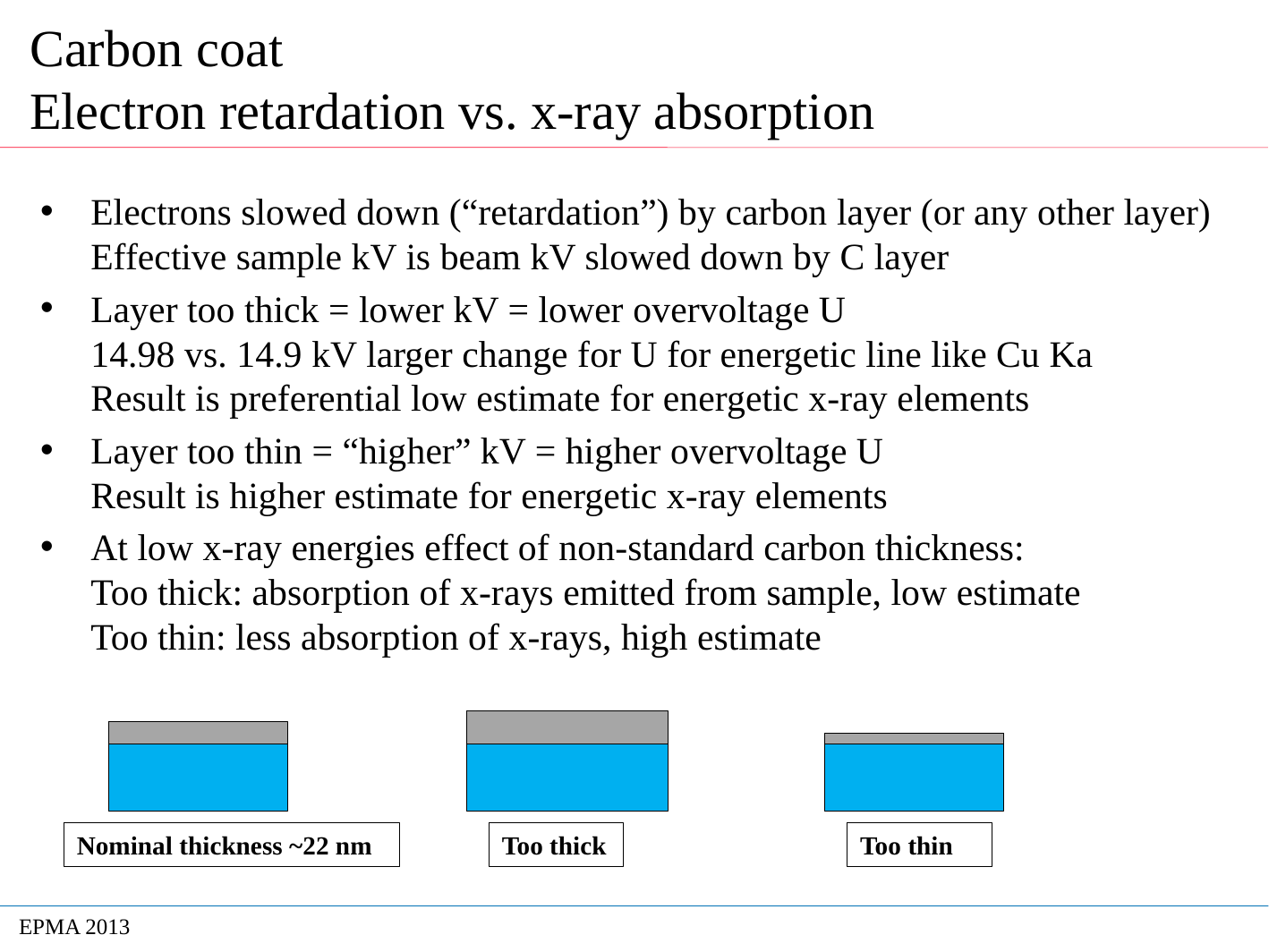

# Carbon coat Electron retardation vs. x-ray absorption
Electrons slowed down (“retardation”) by carbon layer (or any other layer)
Effective sample kV is beam kV slowed down by C layer
Layer too thick = lower kV = lower overvoltage U
14.98 vs. 14.9 kV larger change for U for energetic line like Cu Ka
Result is preferential low estimate for energetic x-ray elements
Layer too thin = “higher” kV = higher overvoltage U
Result is higher estimate for energetic x-ray elements
At low x-ray energies effect of non-standard carbon thickness:
Too thick: absorption of x-rays emitted from sample, low estimate
Too thin: less absorption of x-rays, high estimate

Nominal thickness ~22 nm
Too thick
Too thin
EPMA 2013